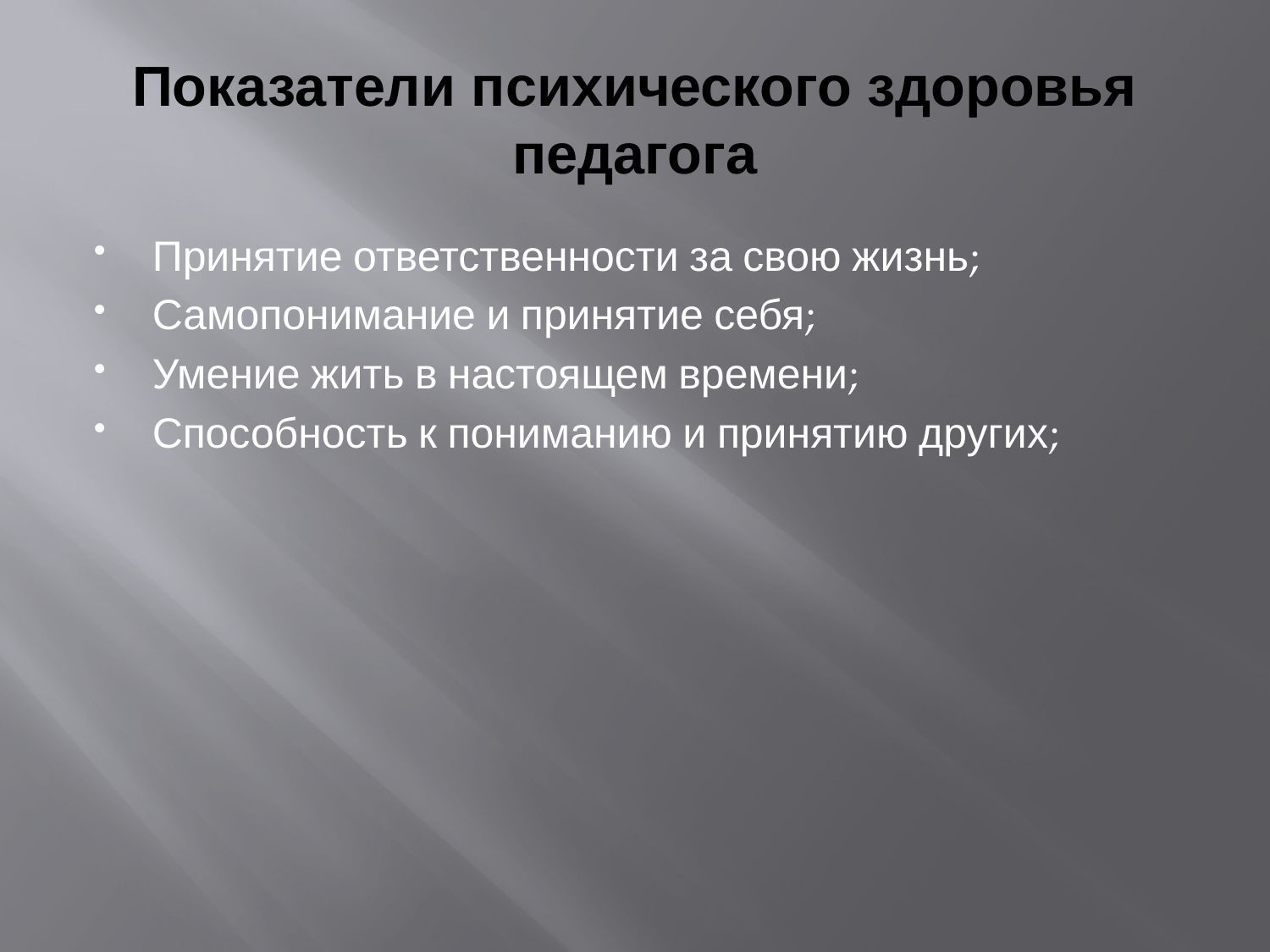

# Показатели психического здоровья педагога
Принятие ответственности за свою жизнь;
Самопонимание и принятие себя;
Умение жить в настоящем времени;
Способность к пониманию и принятию других;